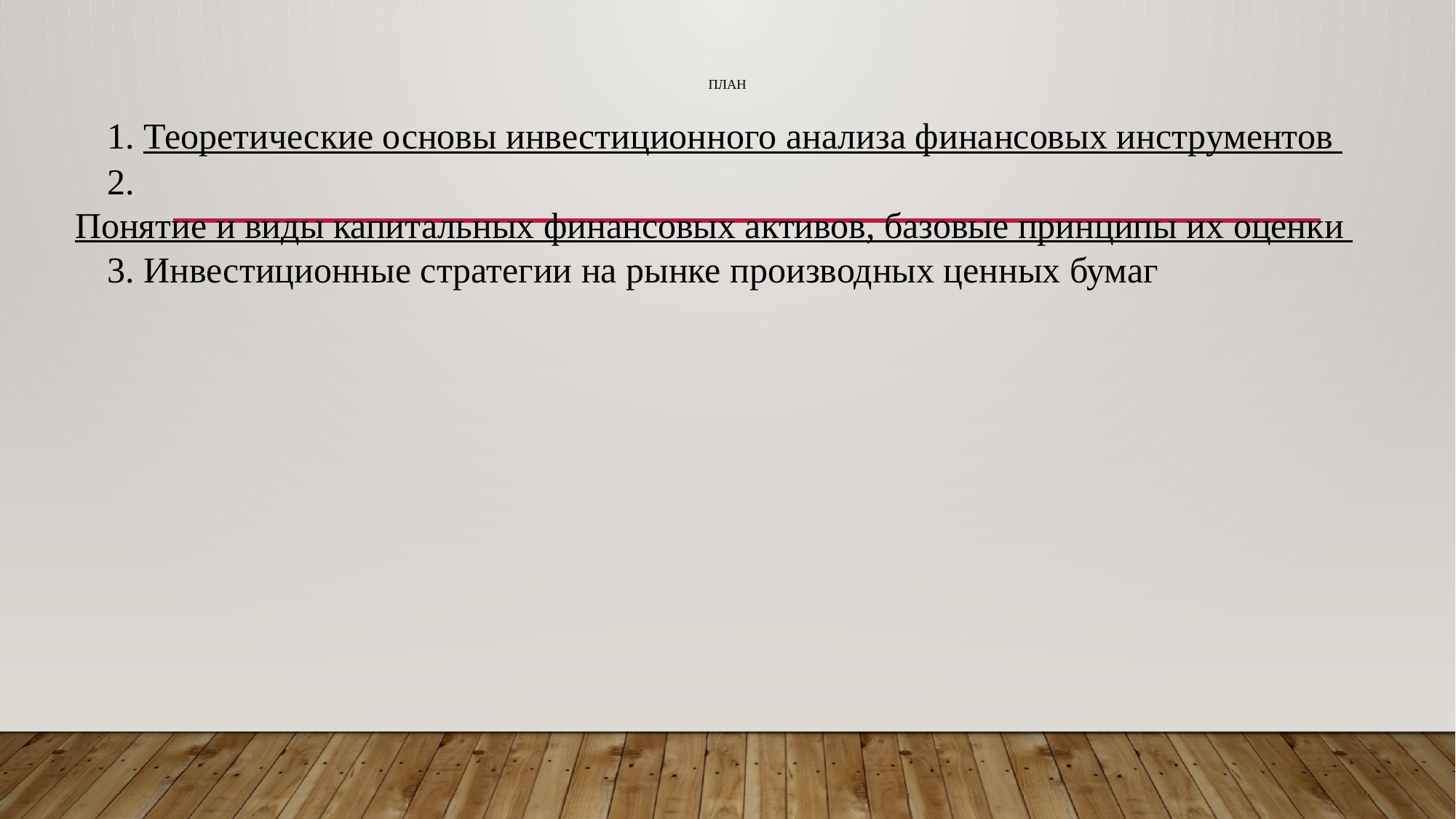

# План
1. Теоретические основы инвестиционного анализа финансовых инструментов
2. Понятие и виды капитальных финансовых активов, базовые принципы их оценки
3. Инвестиционные стратегии на рынке производных ценных бумаг